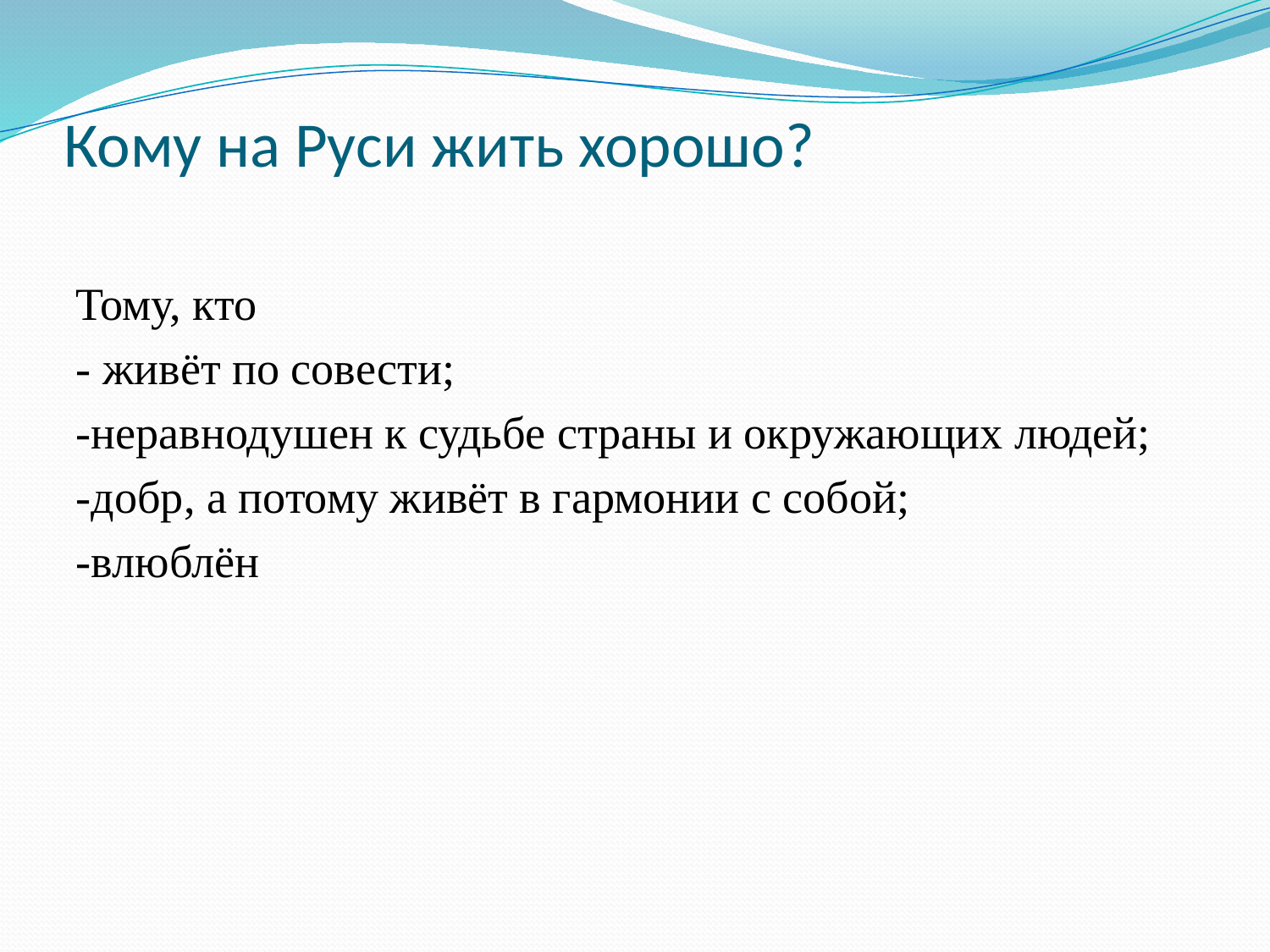

# Кому на Руси жить хорошо?
Тому, кто
- живёт по совести;
-неравнодушен к судьбе страны и окружающих людей;
-добр, а потому живёт в гармонии с собой;
-влюблён